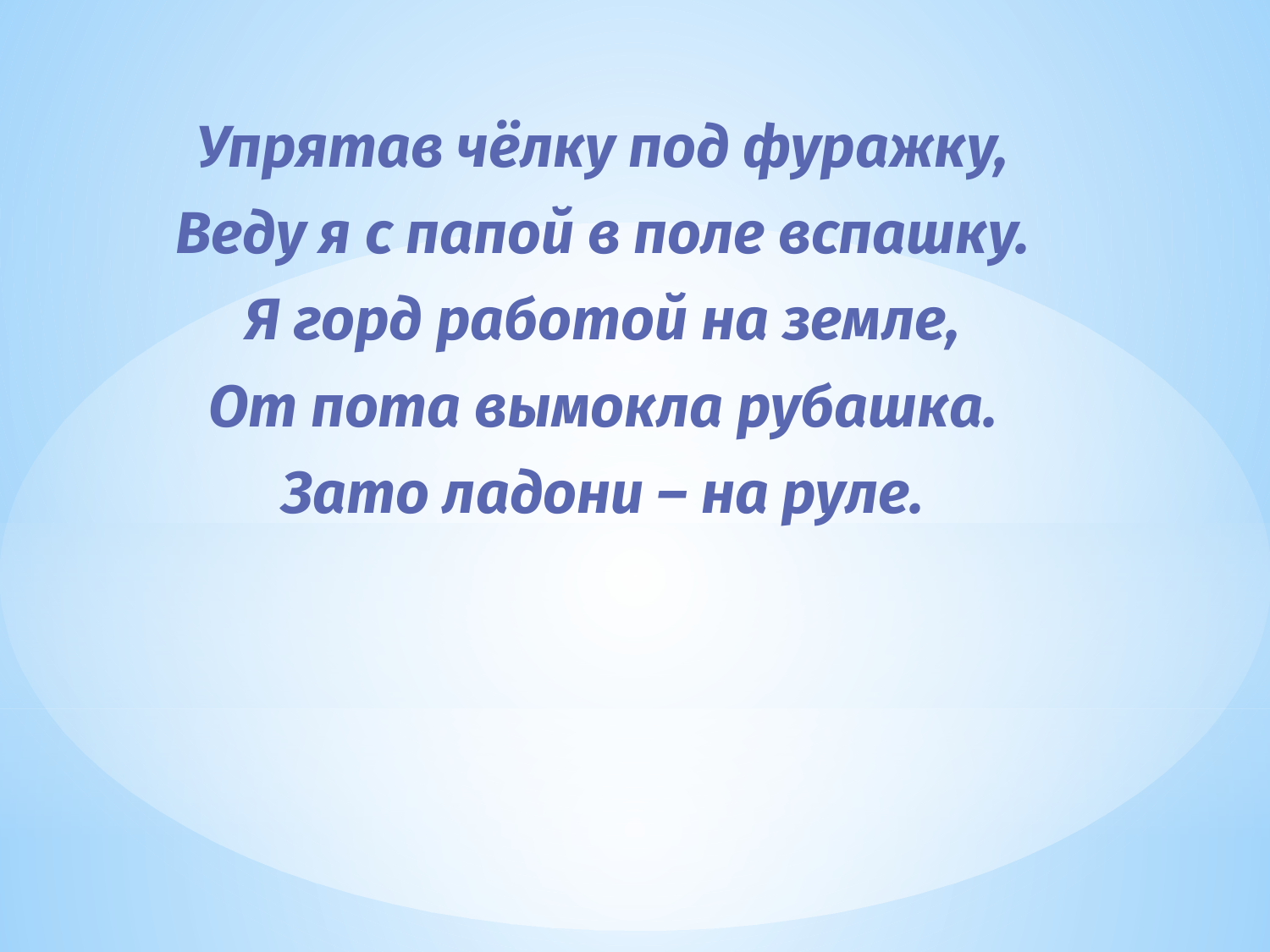

Упрятав чёлку под фуражку,
Веду я с папой в поле вспашку.
Я горд работой на земле,
От пота вымокла рубашка.
Зато ладони – на руле.

#